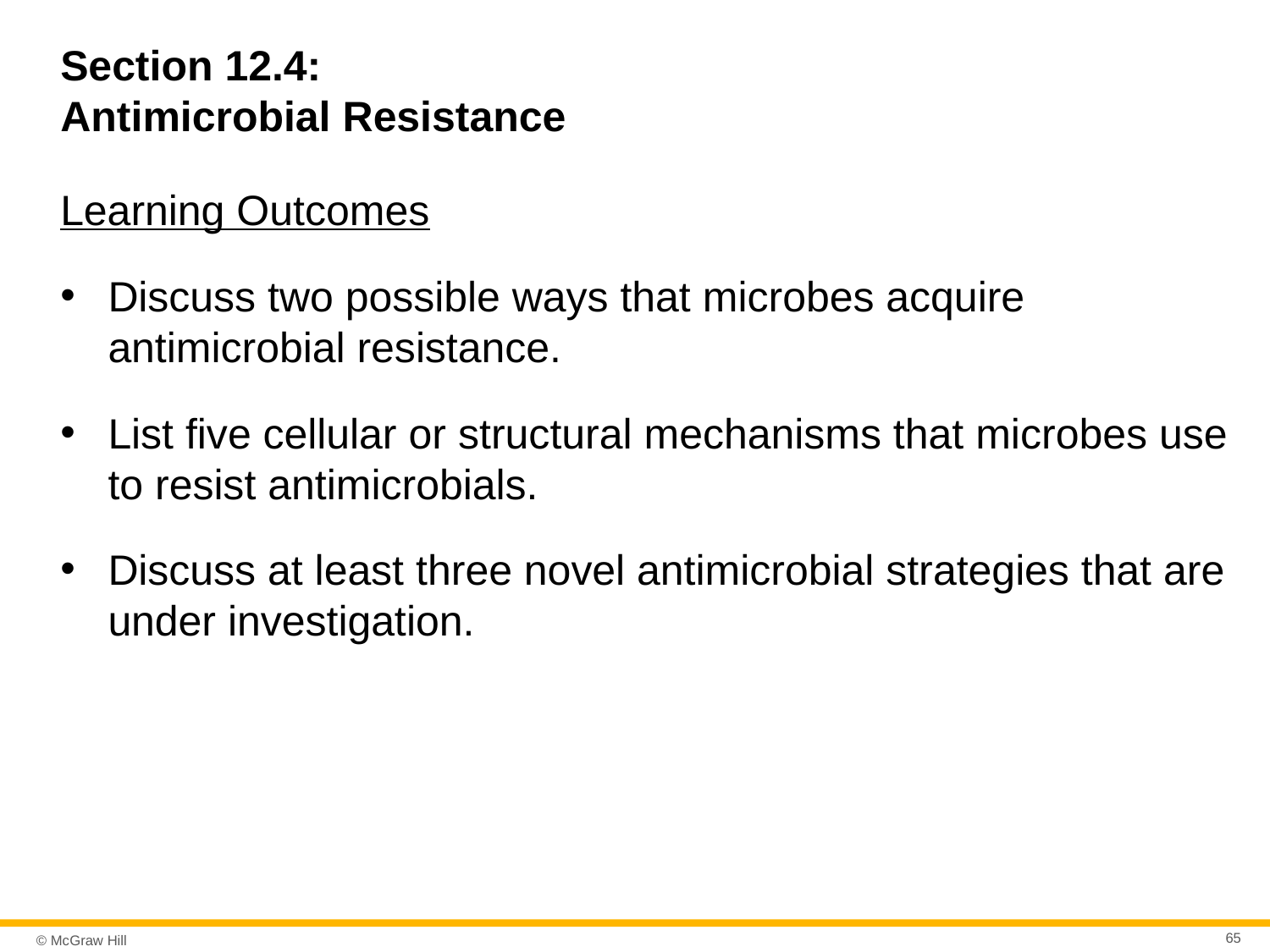

# Section 12.4: Antimicrobial Resistance
Learning Outcomes
Discuss two possible ways that microbes acquire antimicrobial resistance.
List five cellular or structural mechanisms that microbes use to resist antimicrobials.
Discuss at least three novel antimicrobial strategies that are under investigation.